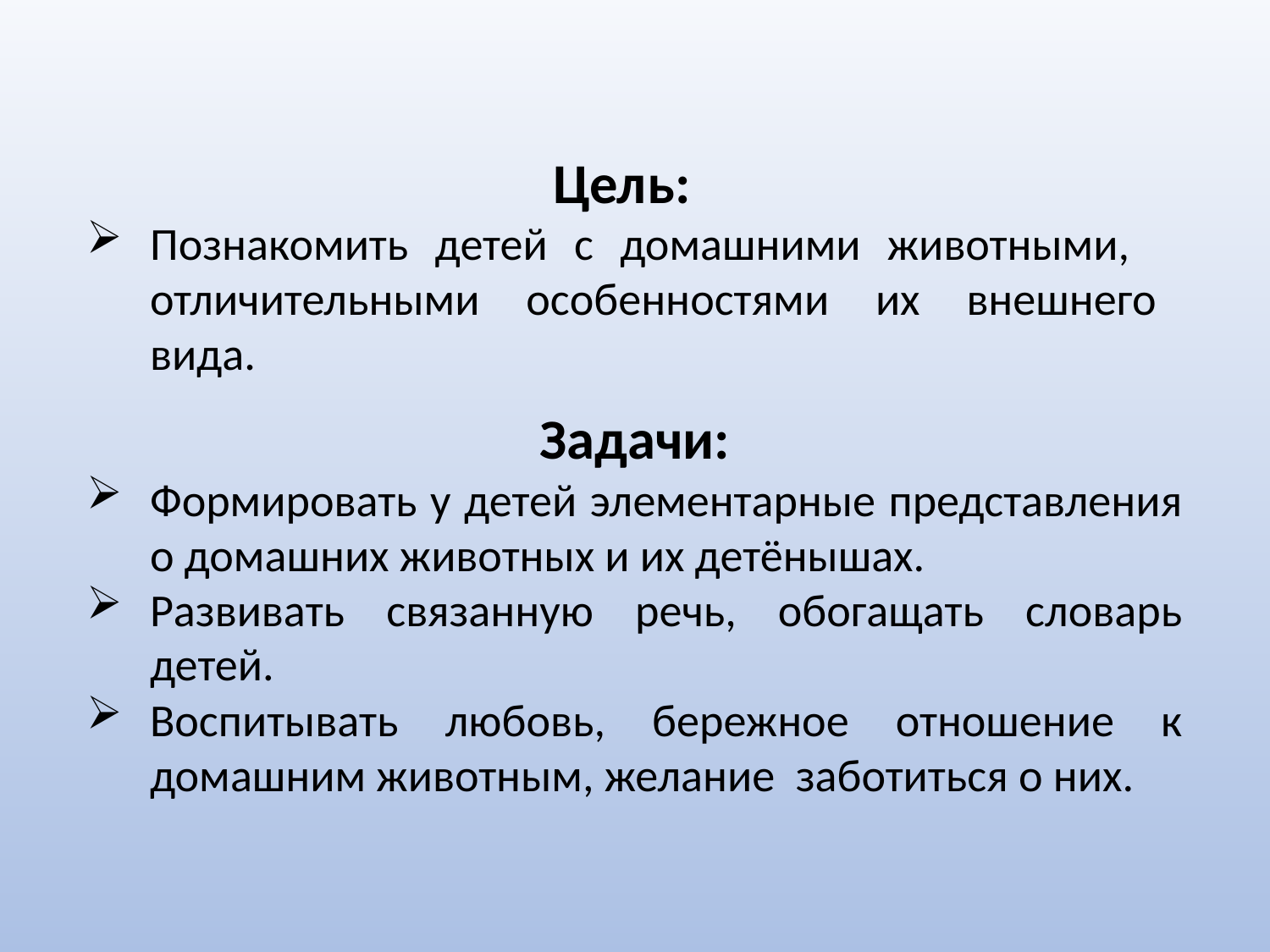

Цель:
Познакомить детей с домашними животными,  отличительными особенностями их внешнего вида.
Задачи:
Формировать у детей элементарные представления о домашних животных и их детёнышах.
Развивать связанную речь, обогащать словарь детей.
Воспитывать любовь, бережное отношение к домашним животным, желание  заботиться о них.